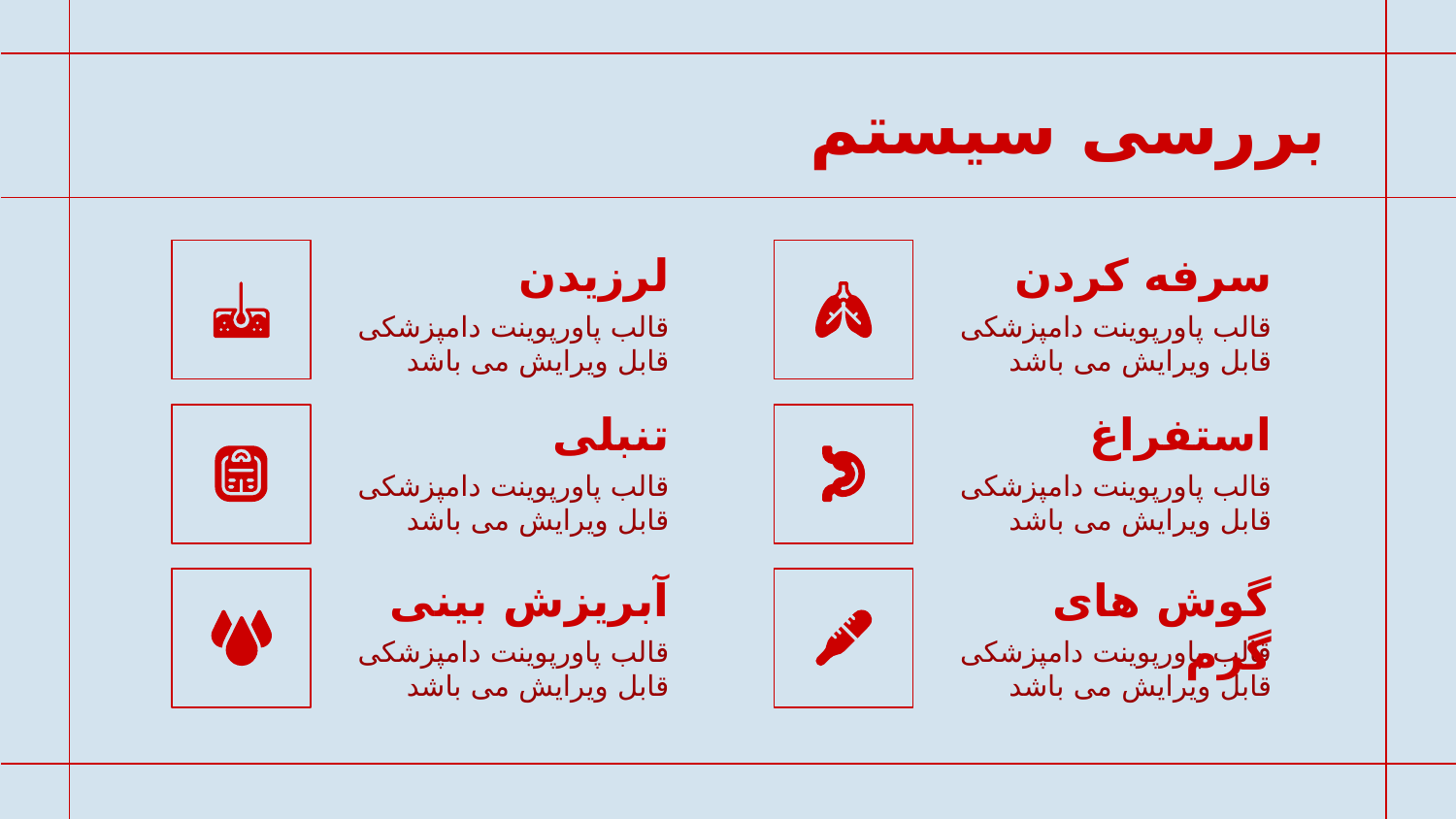

# بررسی سیستم
لرزیدن
سرفه کردن

قالب پاورپوینت دامپزشکی قابل ویرایش می باشد
قالب پاورپوینت دامپزشکی قابل ویرایش می باشد
تنبلی
استفراغ

قالب پاورپوینت دامپزشکی قابل ویرایش می باشد
قالب پاورپوینت دامپزشکی قابل ویرایش می باشد
آبریزش بینی
گوش های گرم

قالب پاورپوینت دامپزشکی قابل ویرایش می باشد
قالب پاورپوینت دامپزشکی قابل ویرایش می باشد